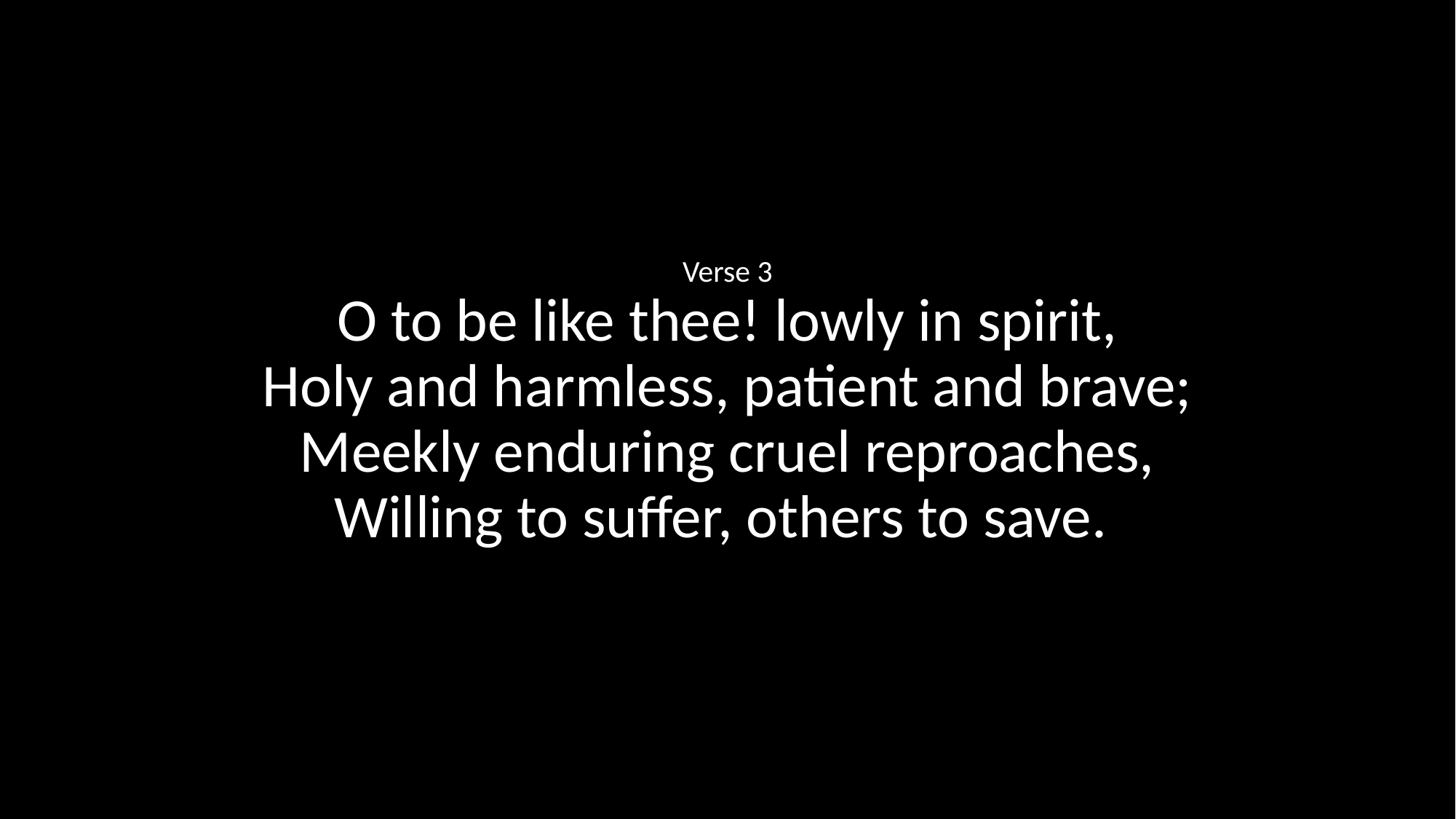

Verse 3
O to be like thee! lowly in spirit,
Holy and harmless, patient and brave;
Meekly enduring cruel reproaches,
Willing to suffer, others to save.